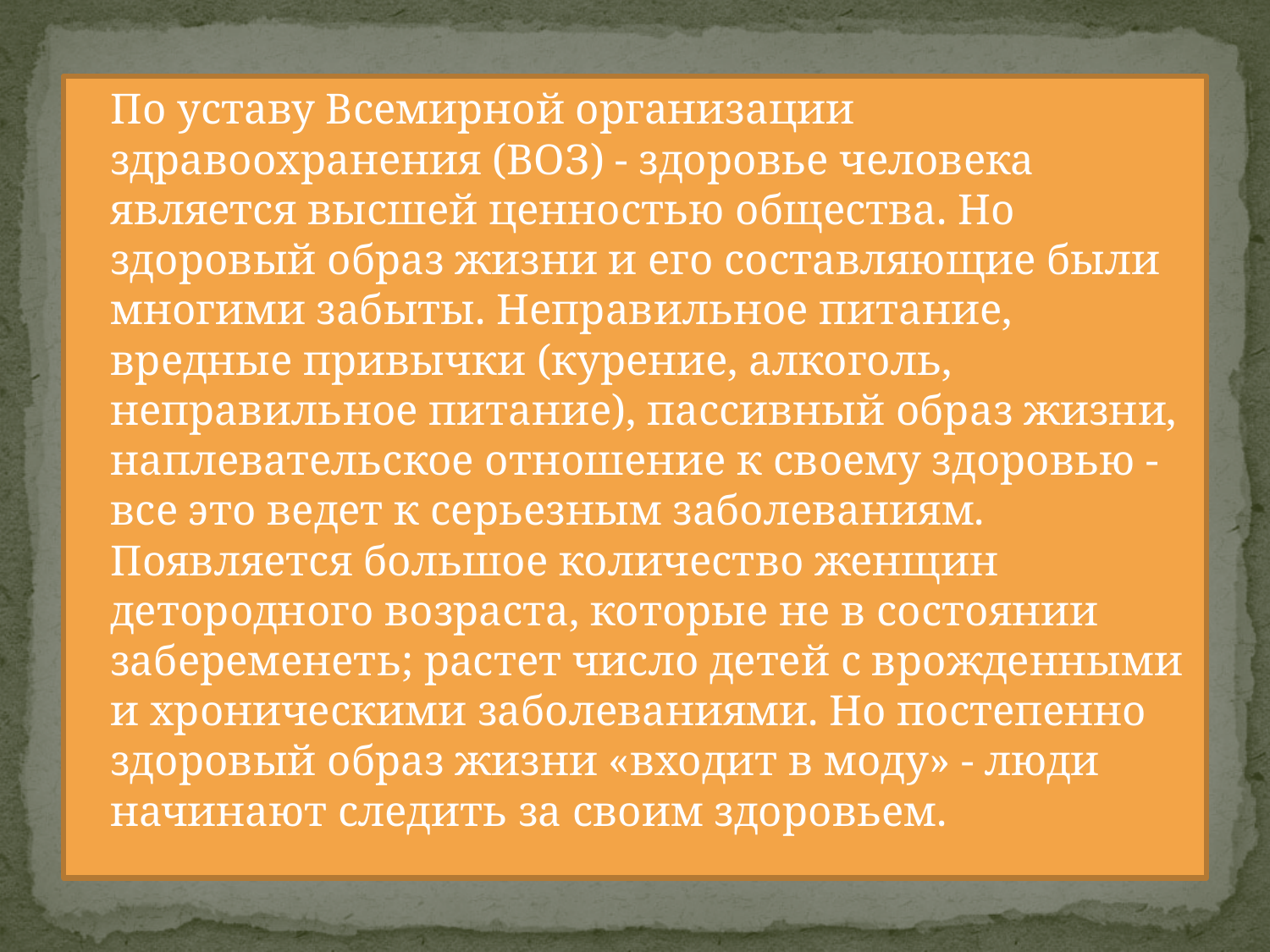

По уставу Всемирной организации здравоохранения (ВОЗ) - здоровье человека является высшей ценностью общества. Но здоровый образ жизни и его составляющие были многими забыты. Неправильное питание, вредные привычки (курение, алкоголь, неправильное питание), пассивный образ жизни, наплевательское отношение к своему здоровью - все это ведет к серьезным заболеваниям. Появляется большое количество женщин детородного возраста, которые не в состоянии забеременеть; растет число детей с врожденными и хроническими заболеваниями. Но постепенно здоровый образ жизни «входит в моду» - люди начинают следить за своим здоровьем.